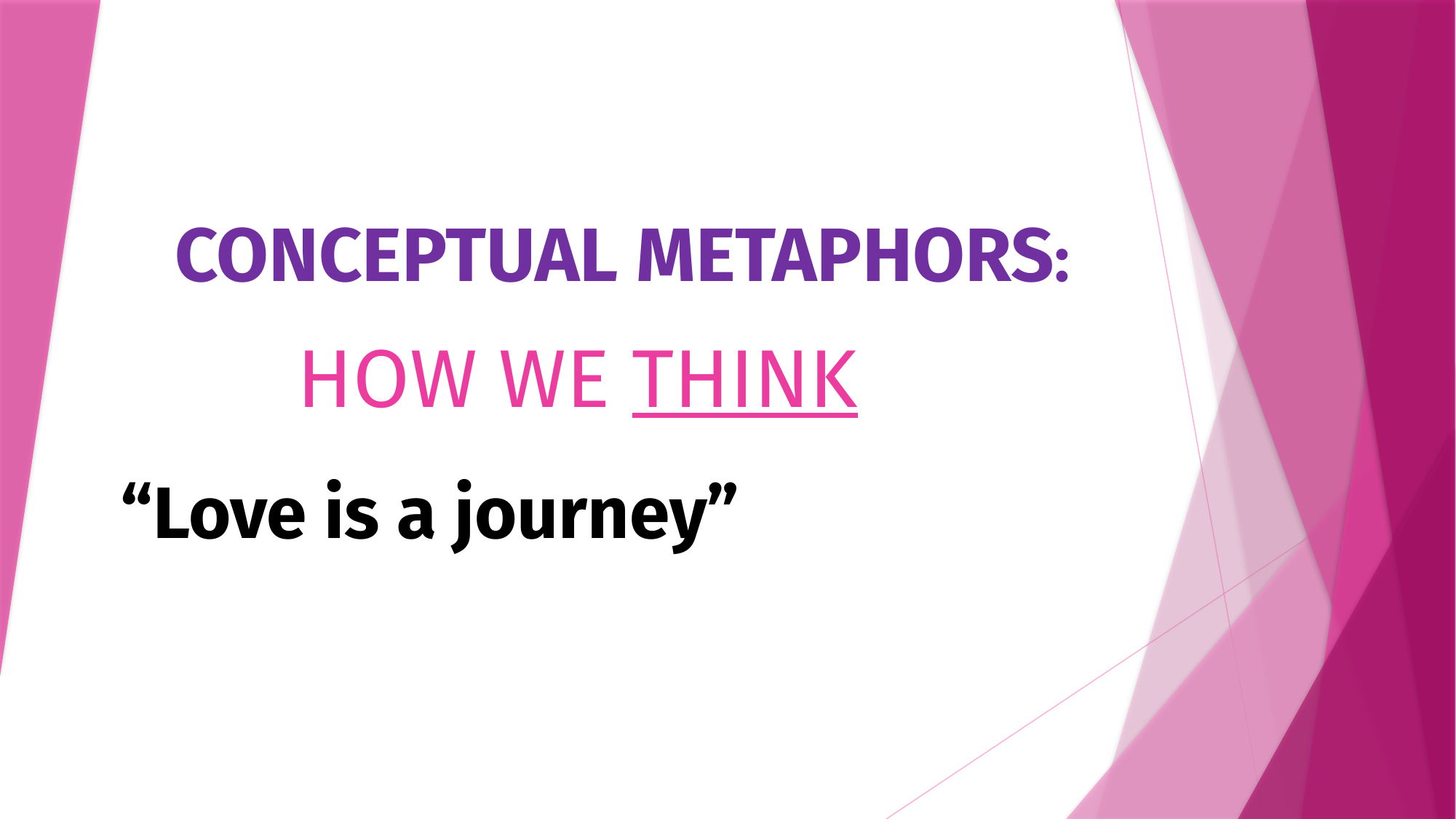

CONCEPTUAL METAPHORS:
# HOW WE THINK
“Love is a journey”